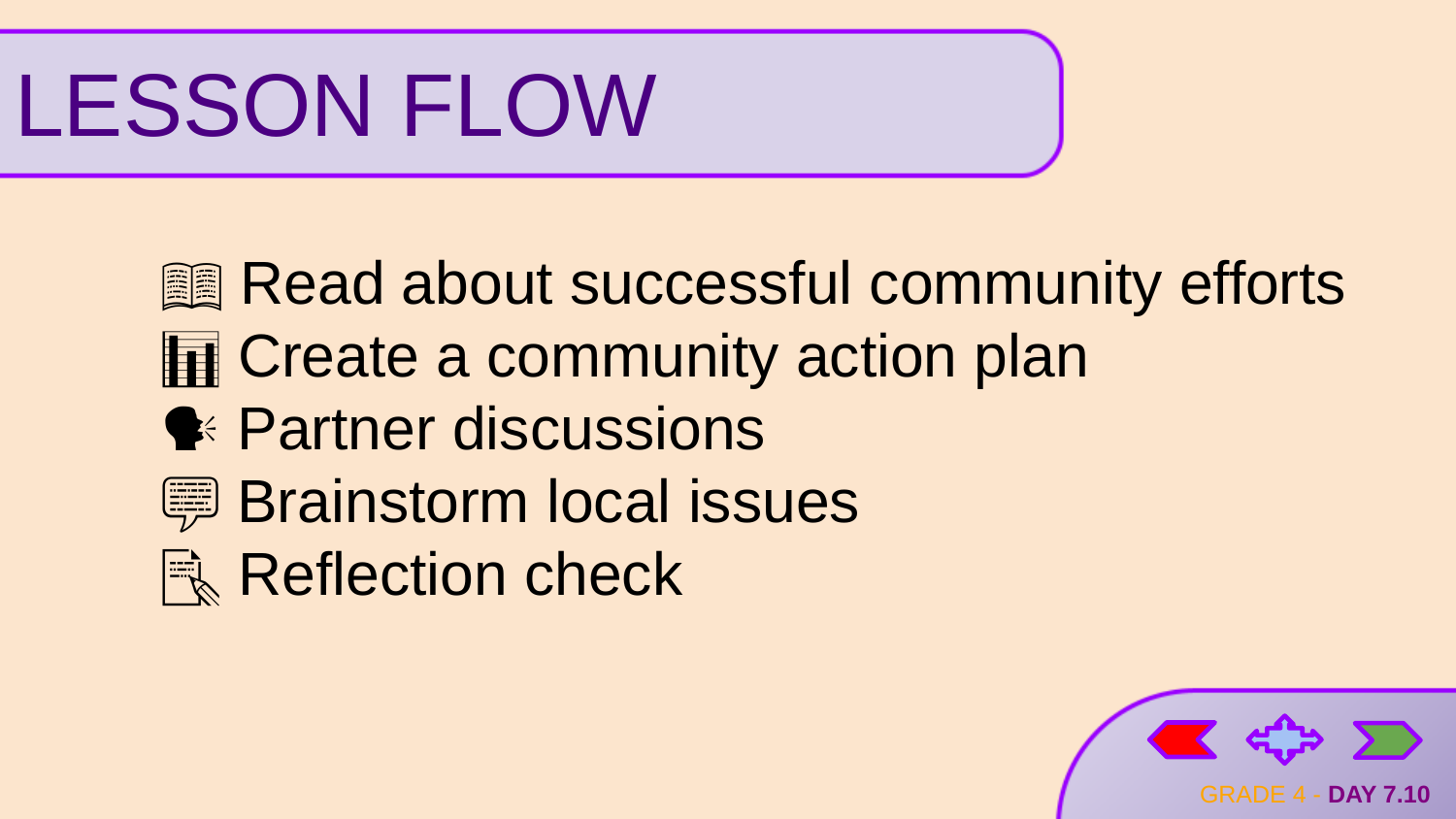

# LESSON FLOW

📖 Read about successful community efforts
📊 Create a community action plan
🗣 Partner discussions
💬 Brainstorm local issues
📝 Reflection check

GRADE 4 - DAY 7.10